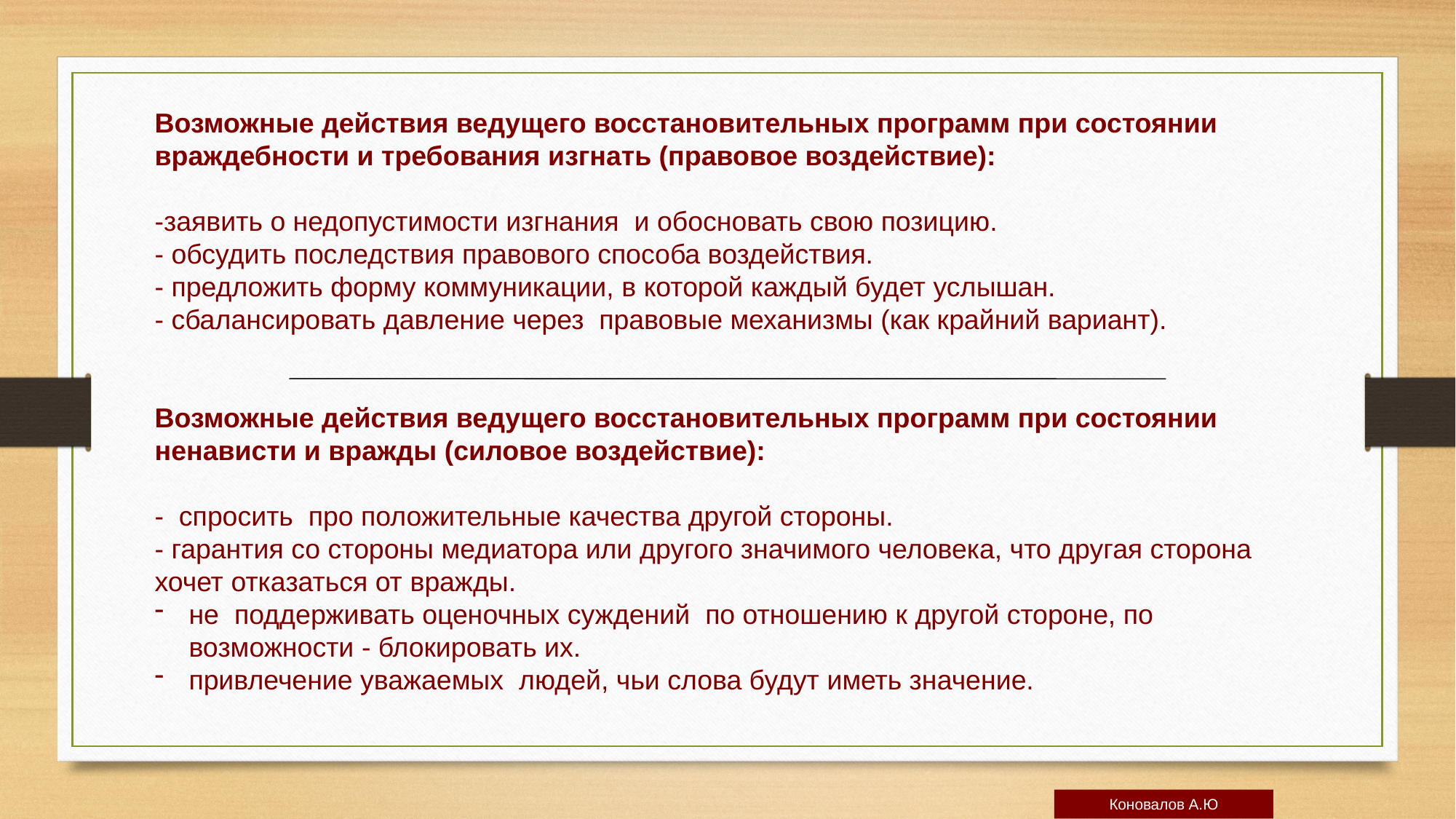

Возможные действия ведущего восстановительных программ при состоянии враждебности и требования изгнать (правовое воздействие):

-заявить о недопустимости изгнания  и обосновать свою позицию.
- обсудить последствия правового способа воздействия.
- предложить форму коммуникации, в которой каждый будет услышан.
- сбалансировать давление через  правовые механизмы (как крайний вариант).

Возможные действия ведущего восстановительных программ при состоянии ненависти и вражды (силовое воздействие):

-  спросить  про положительные качества другой стороны.
- гарантия со стороны медиатора или другого значимого человека, что другая сторона хочет отказаться от вражды.
не  поддерживать оценочных суждений  по отношению к другой стороне, по возможности - блокировать их.
привлечение уважаемых  людей, чьи слова будут иметь значение.

Коновалов А.Ю